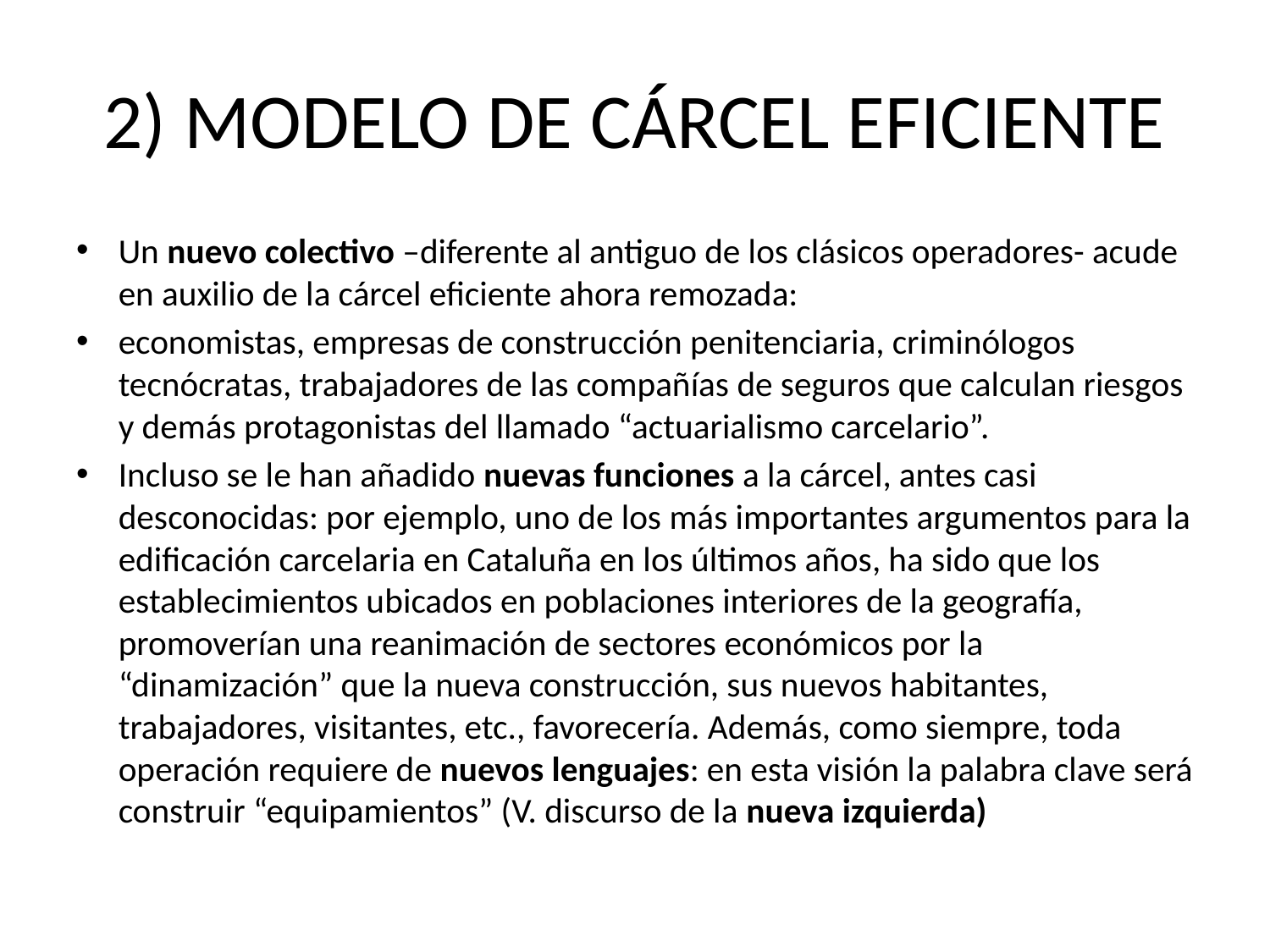

# 2) MODELO DE CÁRCEL EFICIENTE
Un nuevo colectivo –diferente al antiguo de los clásicos operadores- acude en auxilio de la cárcel eficiente ahora remozada:
economistas, empresas de construcción penitenciaria, criminólogos tecnócratas, trabajadores de las compañías de seguros que calculan riesgos y demás protagonistas del llamado “actuarialismo carcelario”.
Incluso se le han añadido nuevas funciones a la cárcel, antes casi desconocidas: por ejemplo, uno de los más importantes argumentos para la edificación carcelaria en Cataluña en los últimos años, ha sido que los establecimientos ubicados en poblaciones interiores de la geografía, promoverían una reanimación de sectores económicos por la “dinamización” que la nueva construcción, sus nuevos habitantes, trabajadores, visitantes, etc., favorecería. Además, como siempre, toda operación requiere de nuevos lenguajes: en esta visión la palabra clave será construir “equipamientos” (V. discurso de la nueva izquierda)